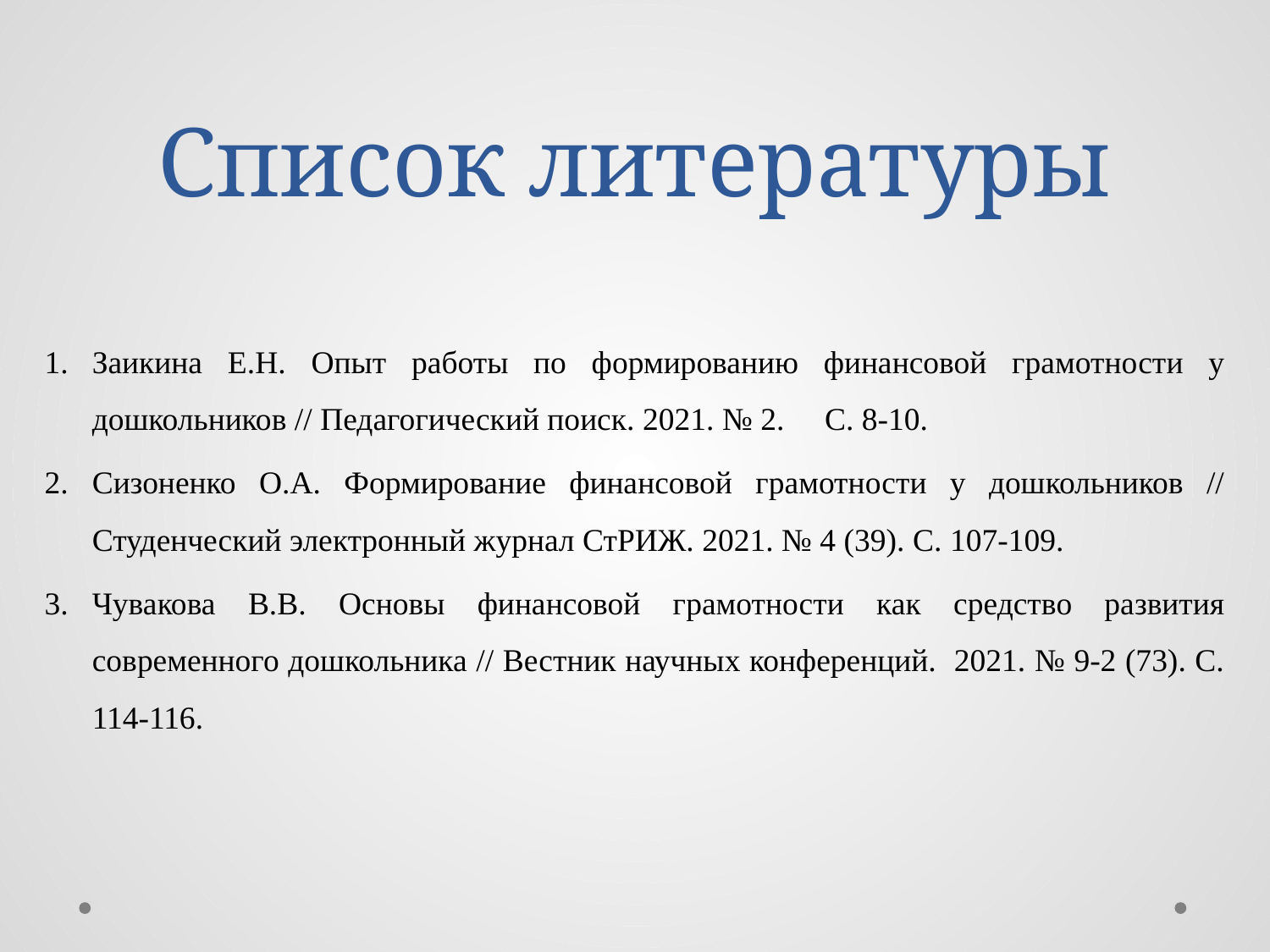

# Список литературы
Заикина Е.Н. Опыт работы по формированию финансовой грамотности у дошкольников // Педагогический поиск. 2021. № 2.     С. 8-10.
Сизоненко О.А. Формирование финансовой грамотности у дошкольников // Студенческий электронный журнал СтРИЖ. 2021. № 4 (39). С. 107-109.
Чувакова В.В. Основы финансовой грамотности как средство развития современного дошкольника // Вестник научных конференций.  2021. № 9-2 (73). С. 114-116.